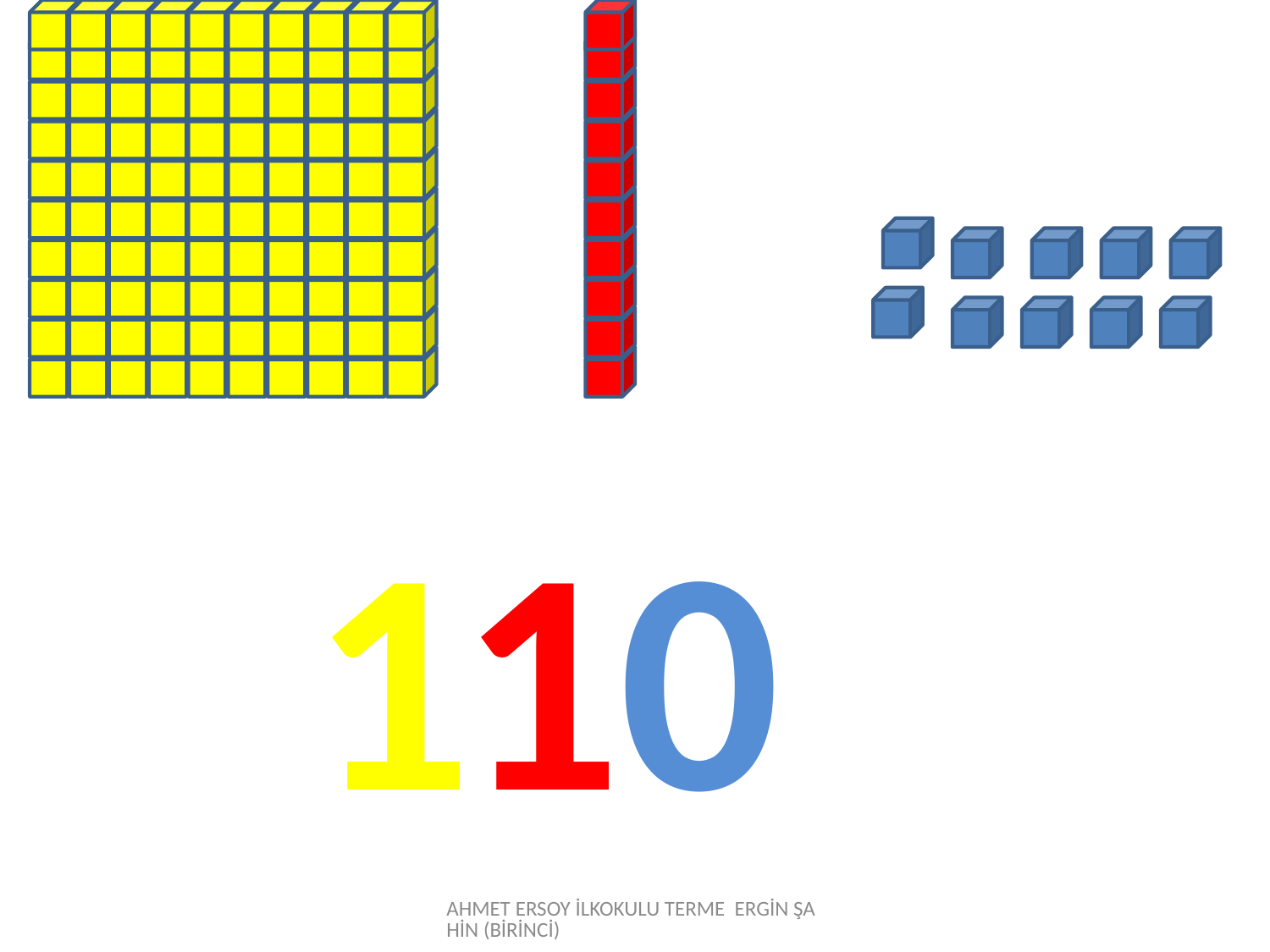

1
0
1
AHMET ERSOY İLKOKULU TERME  ERGİN ŞAHİN (BİRİNCİ)